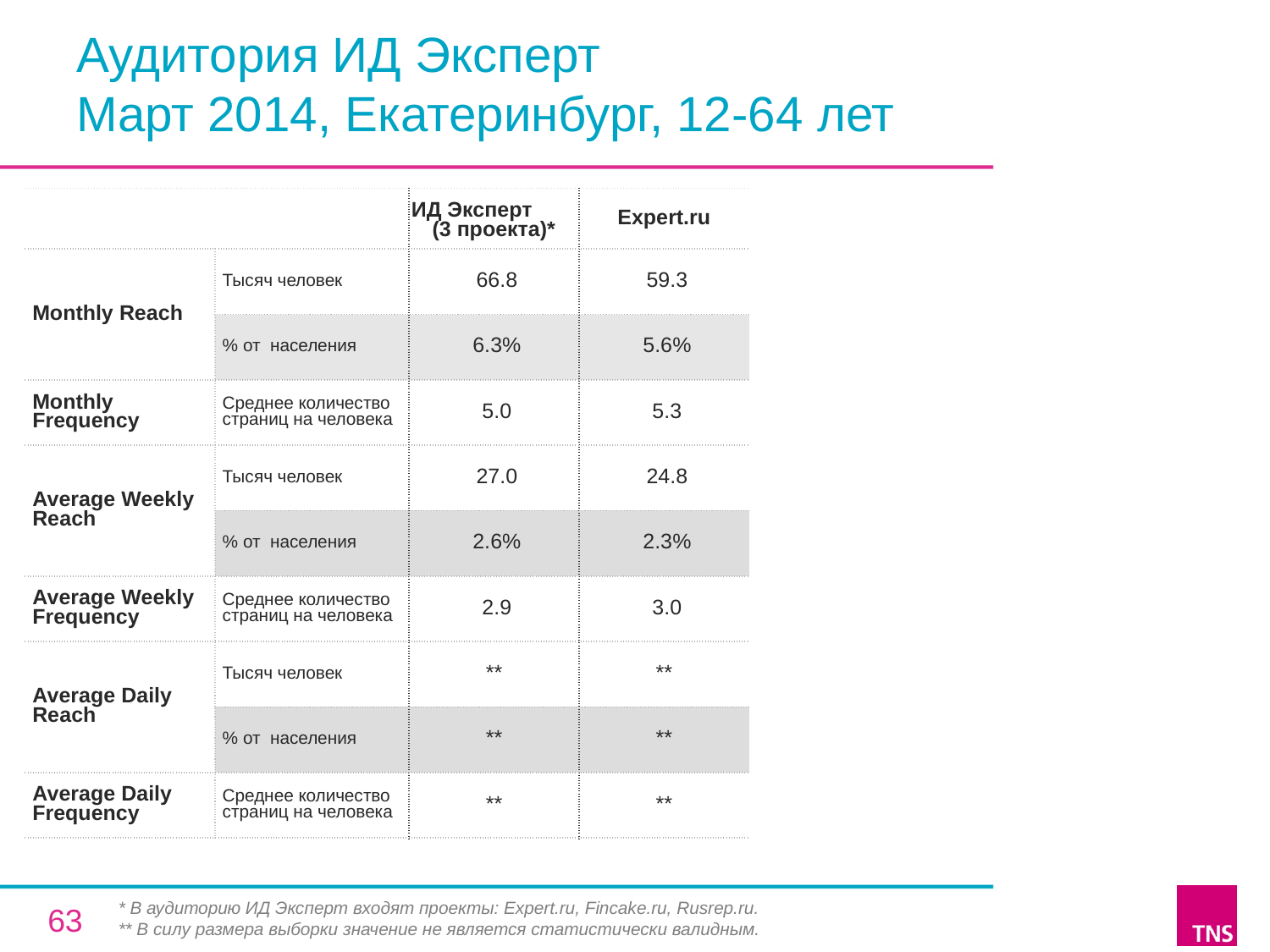

# Аудитория ИД Эксперт Март 2014, Екатеринбург, 12-64 лет
|  |  | ИД Эксперт (3 проекта)\* | Expert.ru |
| --- | --- | --- | --- |
| Monthly Reach | Тысяч человек | 66.8 | 59.3 |
|  | % от населения | 6.3% | 5.6% |
| Monthly Frequency | Среднее количество страниц на человека | 5.0 | 5.3 |
| Average Weekly Reach | Тысяч человек | 27.0 | 24.8 |
|  | % от населения | 2.6% | 2.3% |
| Average Weekly Frequency | Среднее количество страниц на человека | 2.9 | 3.0 |
| Average Daily Reach | Тысяч человек | \*\* | \*\* |
|  | % от населения | \*\* | \*\* |
| Average Daily Frequency | Среднее количество страниц на человека | \*\* | \*\* |
* В аудиторию ИД Эксперт входят проекты: Expert.ru, Fincake.ru, Rusrep.ru.
** В силу размера выборки значение не является статистически валидным.
63